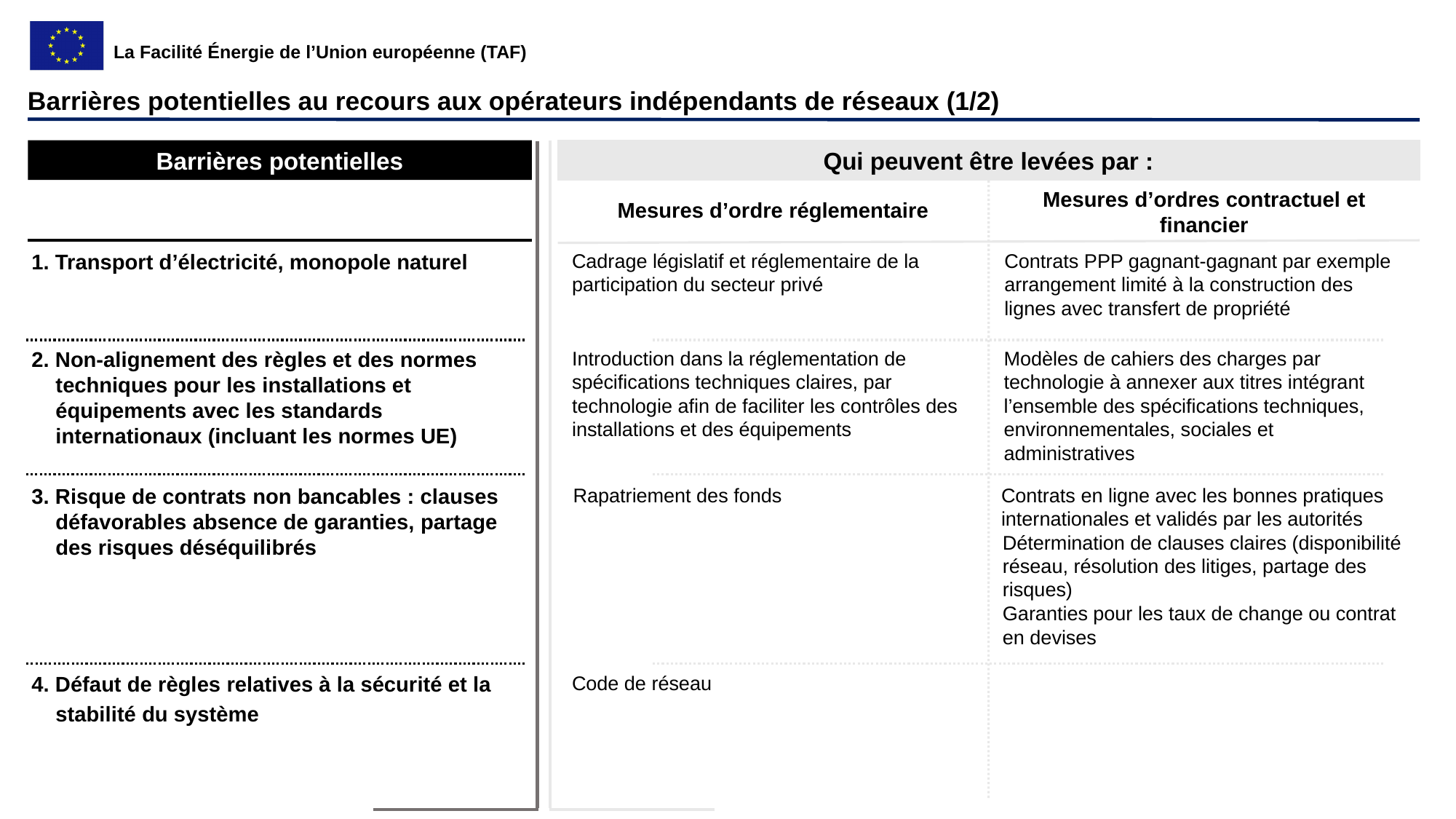

Barrières potentielles au recours aux opérateurs indépendants de réseaux (1/2)
Barrières potentielles
Qui peuvent être levées par :
Mesures d’ordres contractuel et financier
Mesures d’ordre réglementaire
1. Transport d’électricité, monopole naturel
Cadrage législatif et réglementaire de la participation du secteur privé
Contrats PPP gagnant-gagnant par exemple arrangement limité à la construction des lignes avec transfert de propriété
2. Non-alignement des règles et des normes
    techniques pour les installations et
    équipements avec les standards
    internationaux (incluant les normes UE)
Introduction dans la réglementation de spécifications techniques claires, par technologie afin de faciliter les contrôles des installations et des équipements
Modèles de cahiers des charges par technologie à annexer aux titres intégrant l’ensemble des spécifications techniques, environnementales, sociales et administratives
3. Risque de contrats non bancables : clauses
    défavorables absence de garanties, partage
    des risques déséquilibrés

Rapatriement des fonds
Contrats en ligne avec les bonnes pratiques internationales et validés par les autorités
Détermination de clauses claires (disponibilité réseau, résolution des litiges, partage des risques)
Garanties pour les taux de change ou contrat en devises
4. Défaut de règles relatives à la sécurité et la
    stabilité du système
Code de réseau